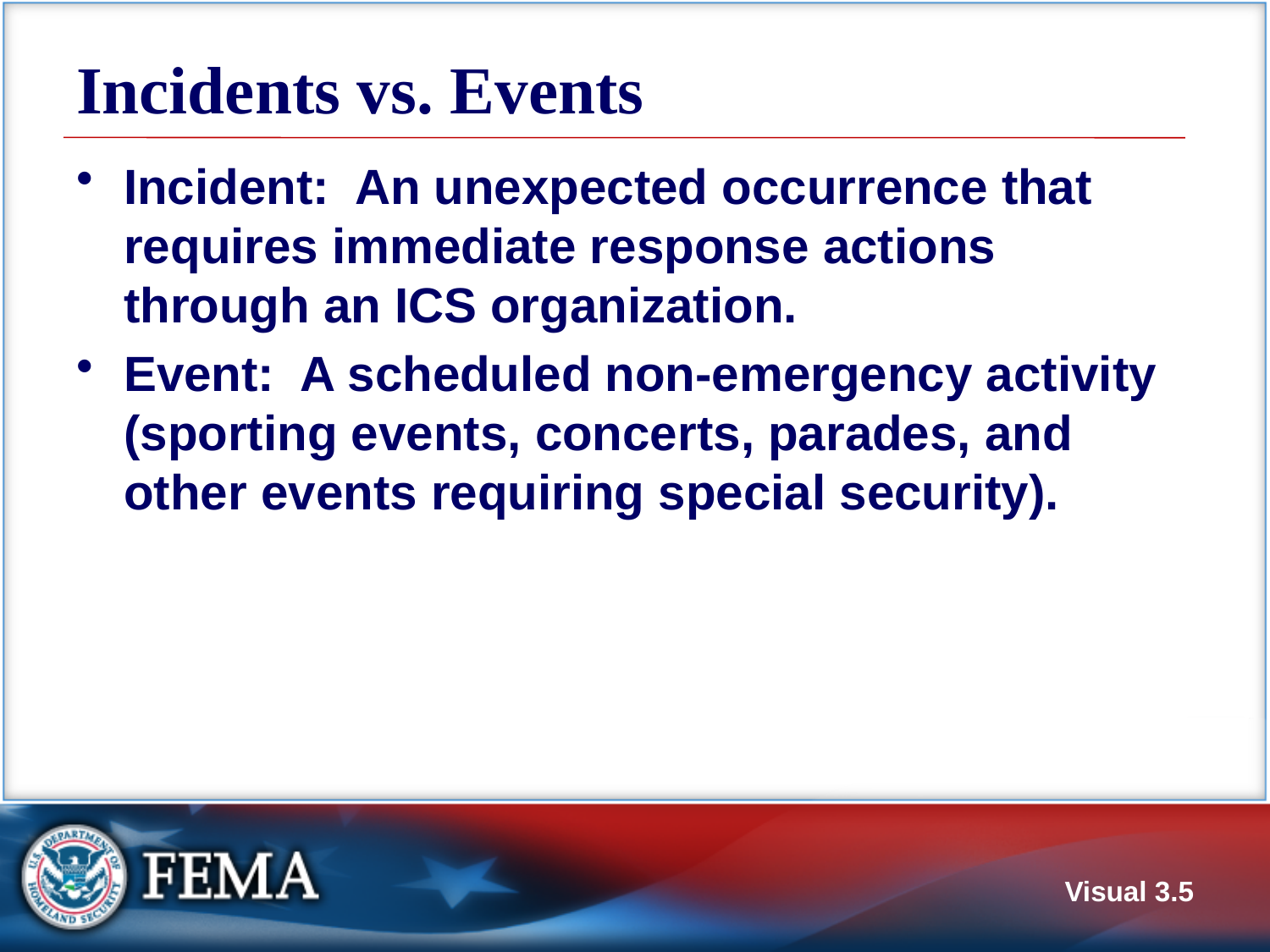

# Incidents vs. Events
Incident:  An unexpected occurrence that requires immediate response actions through an ICS organization.
Event:  A scheduled non-emergency activity (sporting events, concerts, parades, and other events requiring special security).
Visual 3.5